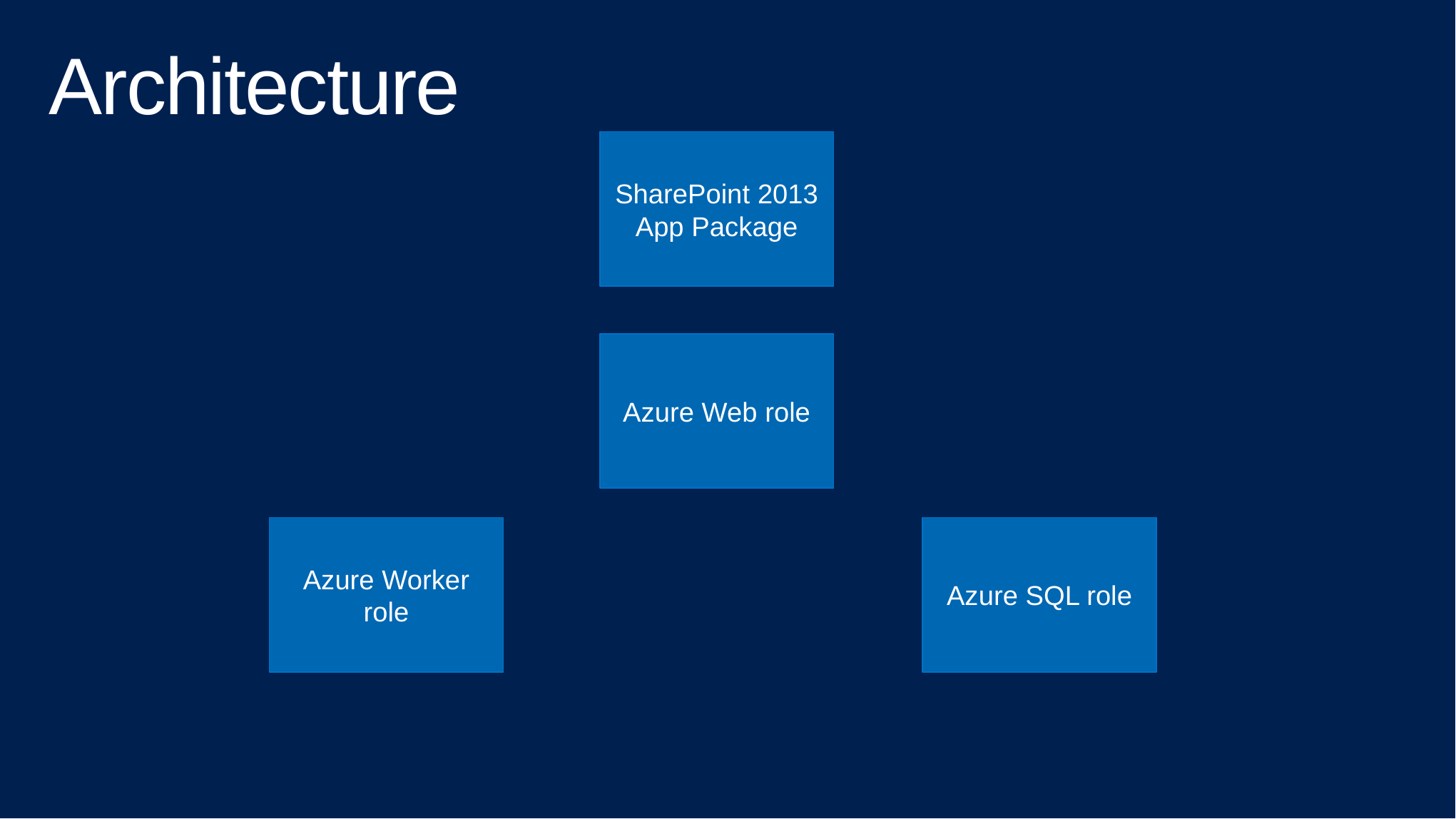

# Architecture
SharePoint 2013
App Package
Azure Web role
Azure Worker role
Azure SQL role